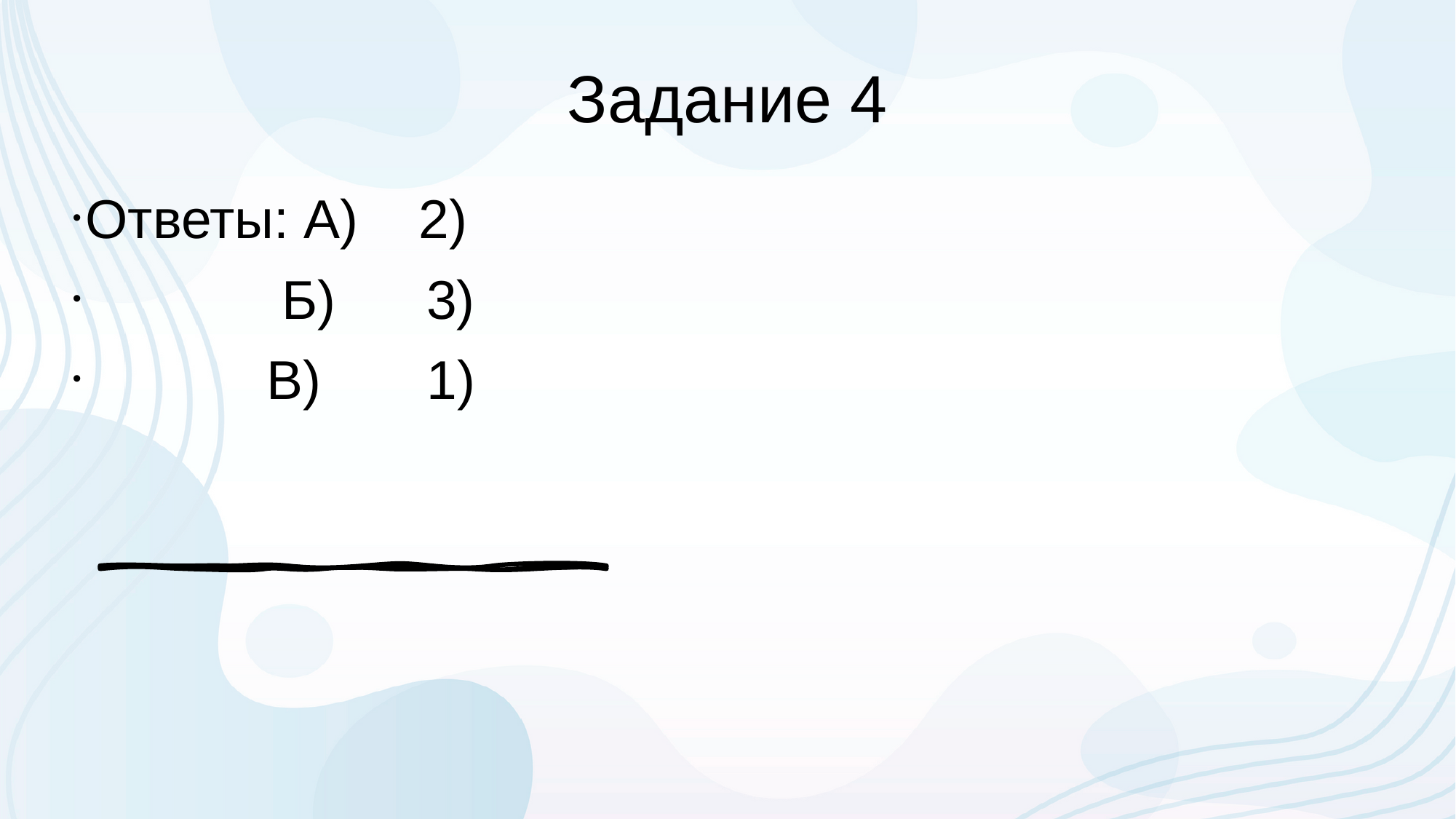

# Задание 4
Ответы: А)    2)
             Б)      3)
            В)       1)